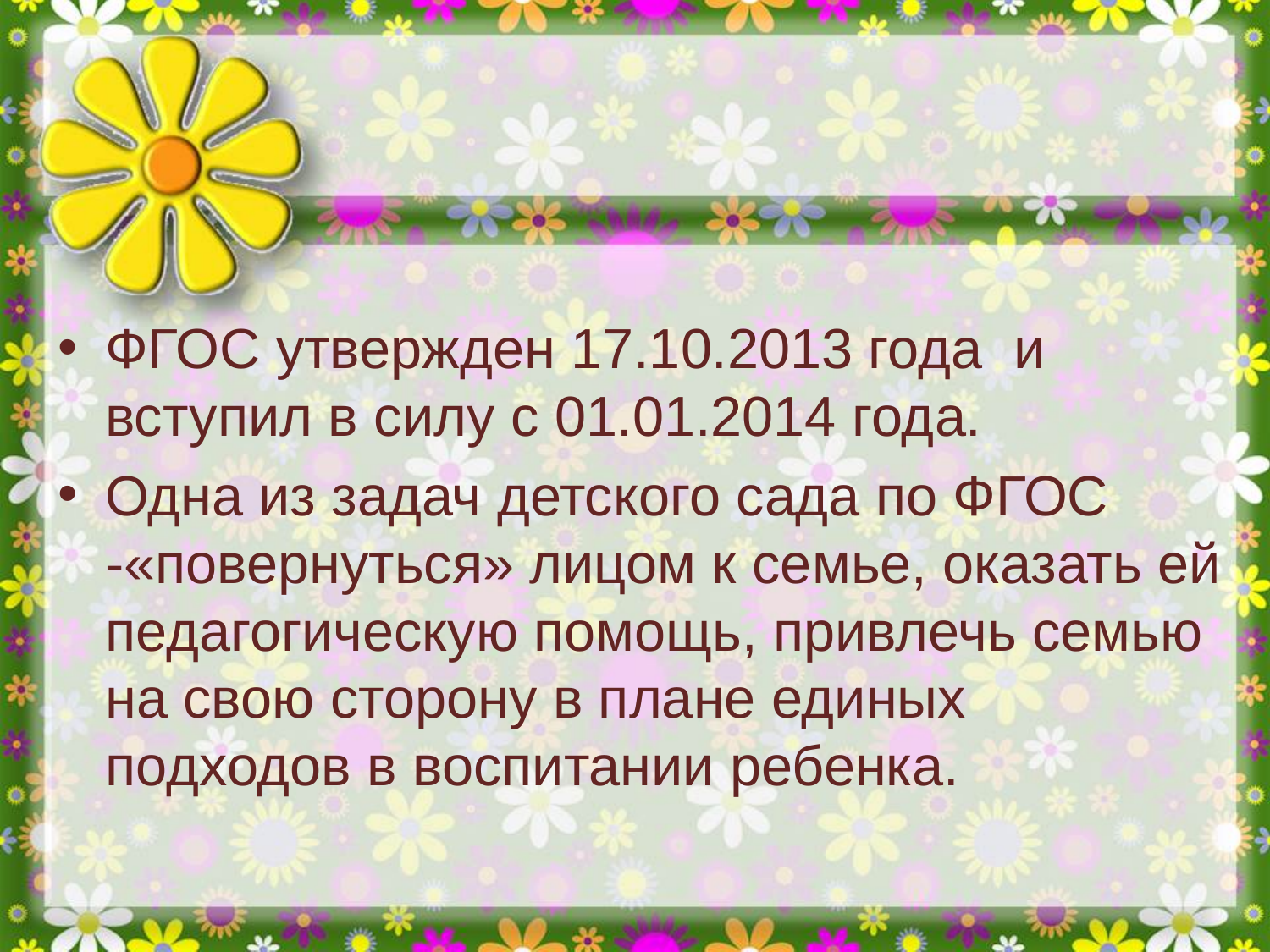

ФГОС утвержден 17.10.2013 года  и вступил в силу с 01.01.2014 года.
Одна из задач детского сада по ФГОС -«повернуться» лицом к семье, оказать ей педагогическую помощь, привлечь семью на свою сторону в плане единых подходов в воспитании ребенка.